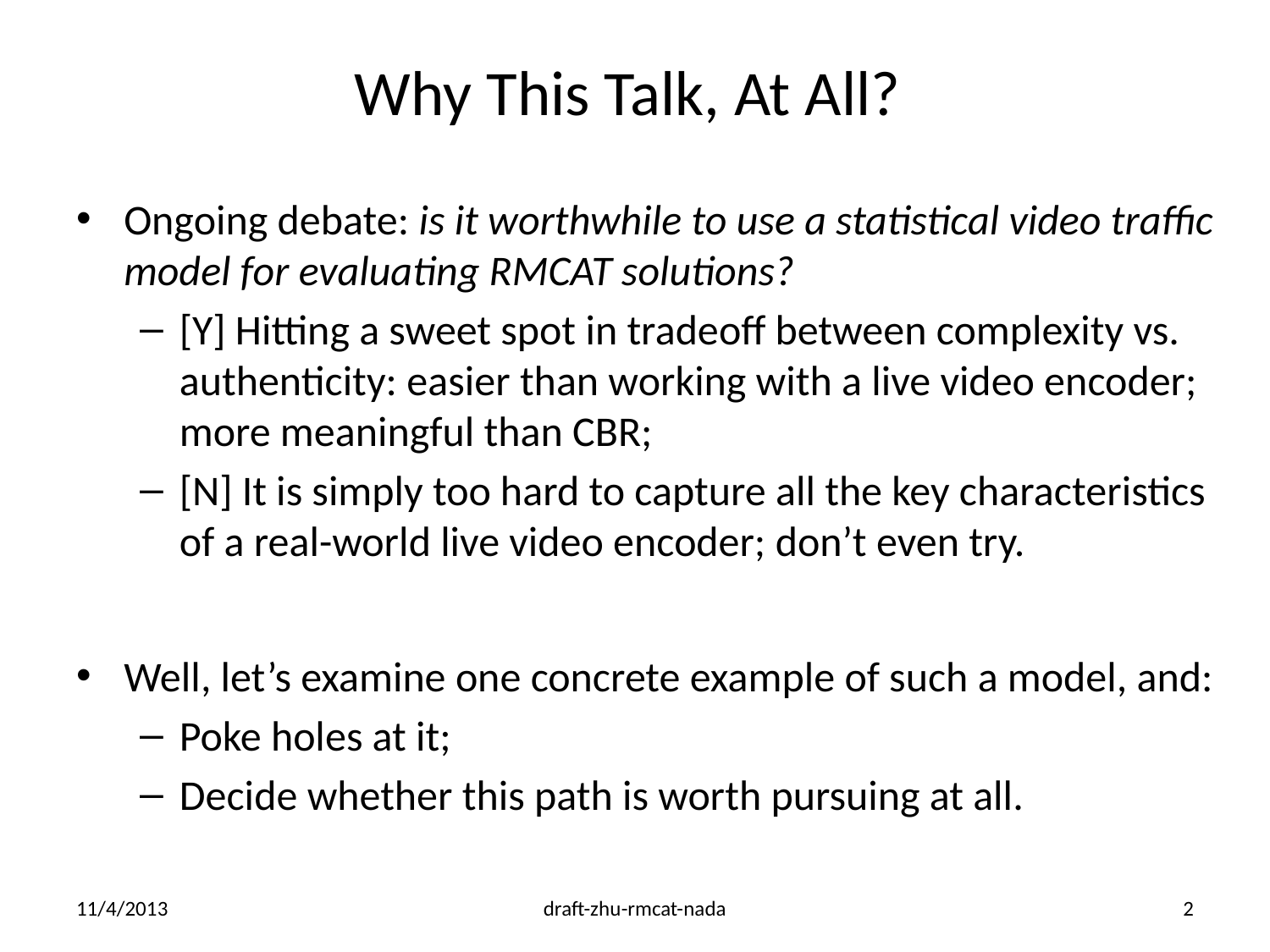

# Why This Talk, At All?
Ongoing debate: is it worthwhile to use a statistical video traffic model for evaluating RMCAT solutions?
[Y] Hitting a sweet spot in tradeoff between complexity vs. authenticity: easier than working with a live video encoder; more meaningful than CBR;
[N] It is simply too hard to capture all the key characteristics of a real-world live video encoder; don’t even try.

Well, let’s examine one concrete example of such a model, and:
Poke holes at it;
Decide whether this path is worth pursuing at all.

11/4/2013
draft-zhu-rmcat-nada
2